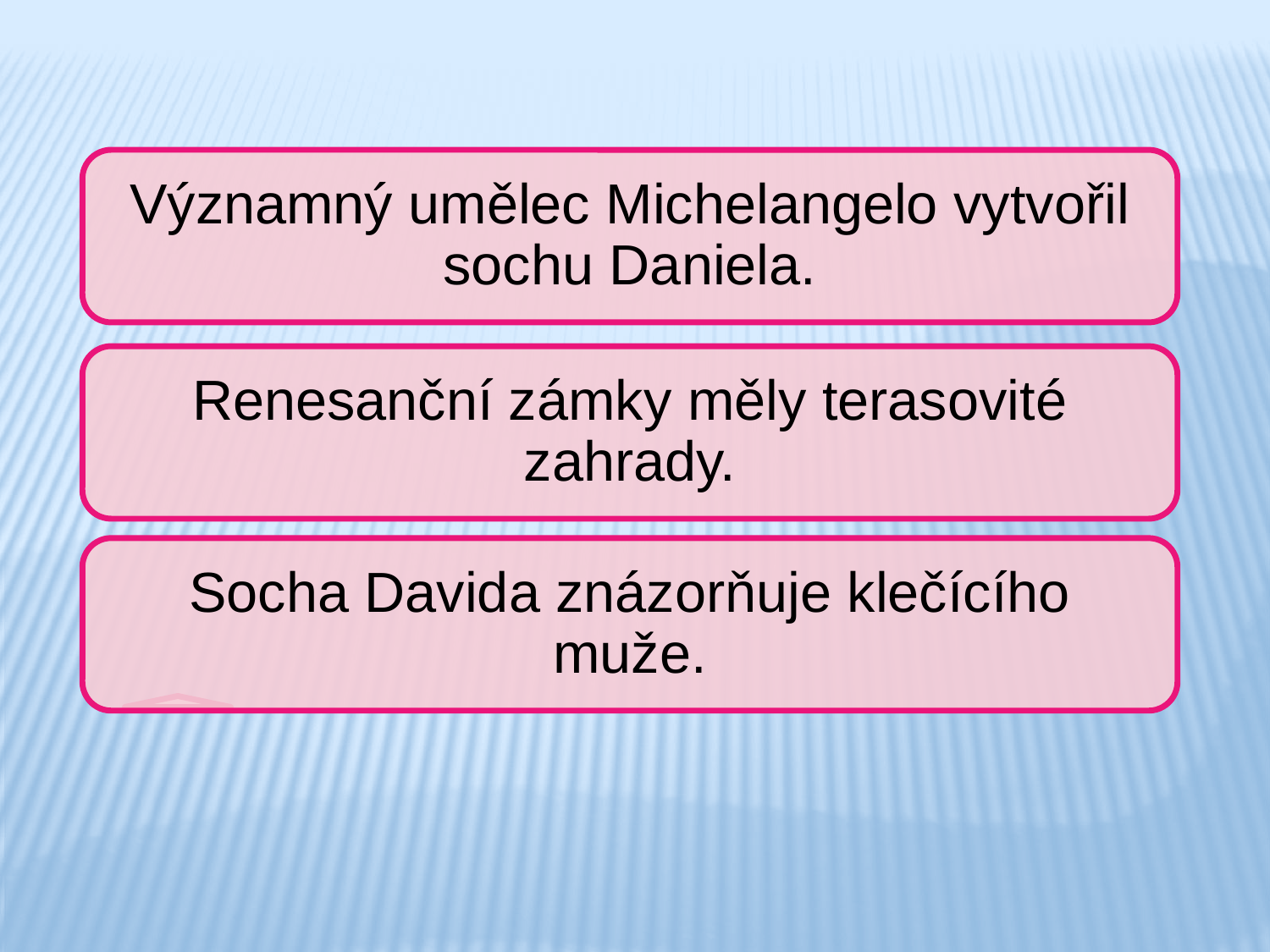

Významný umělec Michelangelo vytvořil sochu Daniela.
Renesanční zámky měly terasovité zahrady.
Socha Davida znázorňuje klečícího muže.